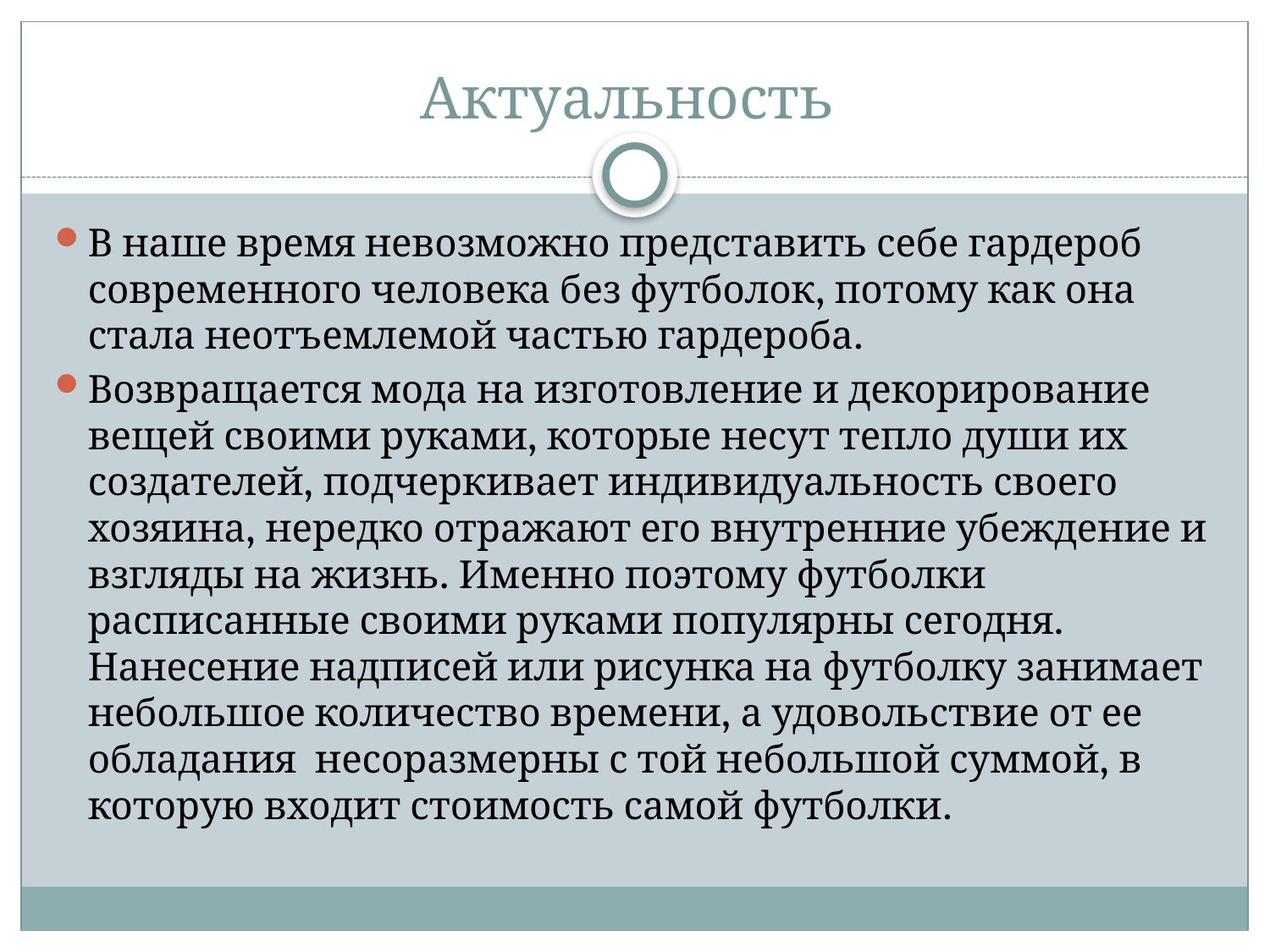

# Актуальность
В наше время невозможно представить себе гардероб современного человека без футболок, потому как она стала неотъемлемой частью гардероба.
Возвращается мода на изготовление и декорирование вещей своими руками, которые несут тепло души их создателей, подчеркивает индивидуальность своего хозяина, нередко отражают его внутренние убеждение и взгляды на жизнь. Именно поэтому футболки расписанные своими руками популярны сегодня. Нанесение надписей или рисунка на футболку занимает небольшое количество времени, а удовольствие от ее обладания  несоразмерны с той небольшой суммой, в которую входит стоимость самой футболки.